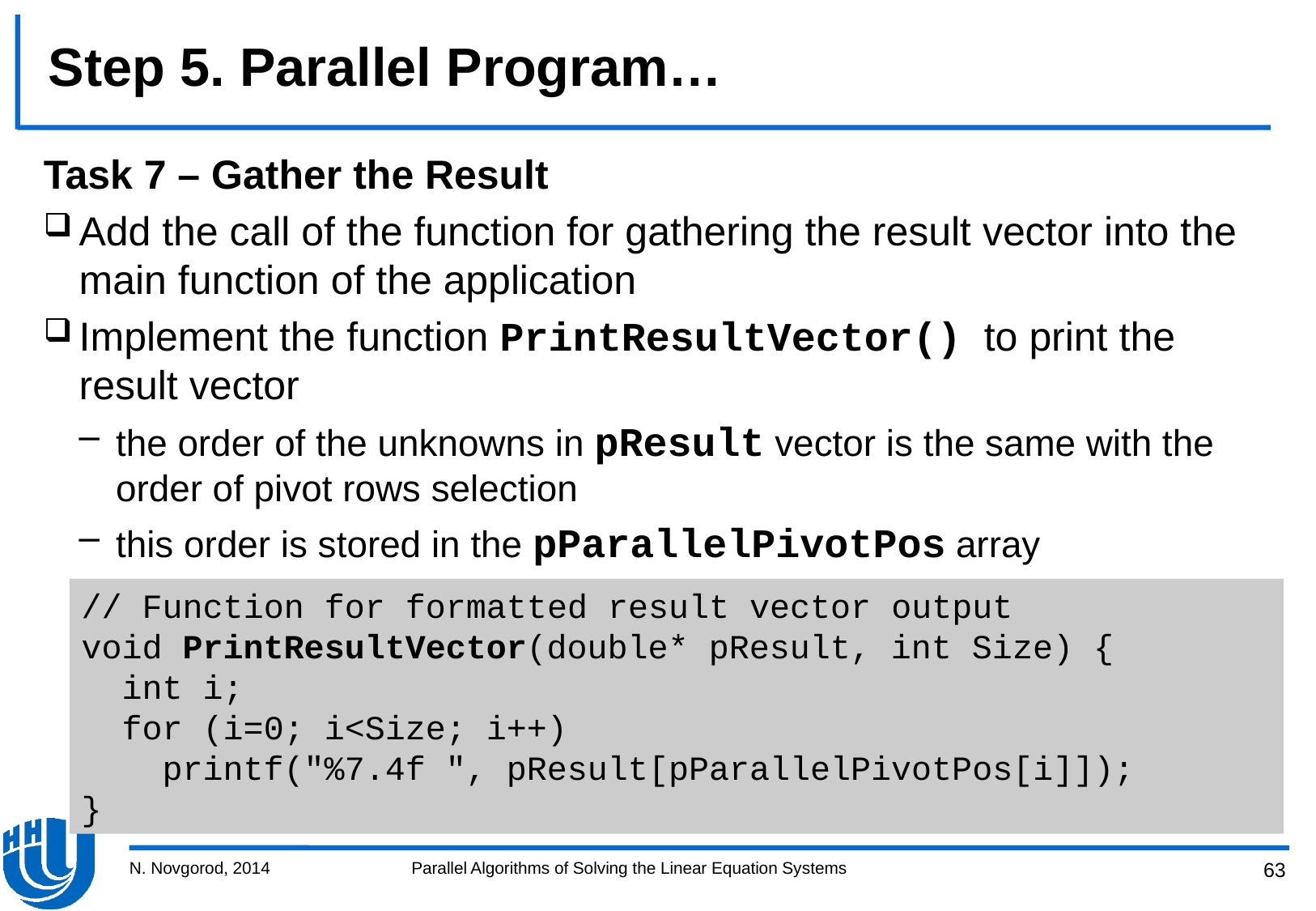

# Step 5. Parallel Program…
Task 7 – Gather the Result
Add the call of the function for gathering the result vector into the main function of the application
Implement the function PrintResultVector()  to print the result vector
the order of the unknowns in pResult vector is the same with the order of pivot rows selection
this order is stored in the pParallelPivotPos array

// Function for formatted result vector output
void PrintResultVector(double* pResult, int Size) {
  int i;
  for (i=0; i<Size; i++)
    printf("%7.4f ", pResult[pParallelPivotPos[i]]);
}
N. Novgorod, 2014
Parallel Algorithms of Solving the Linear Equation Systems
63